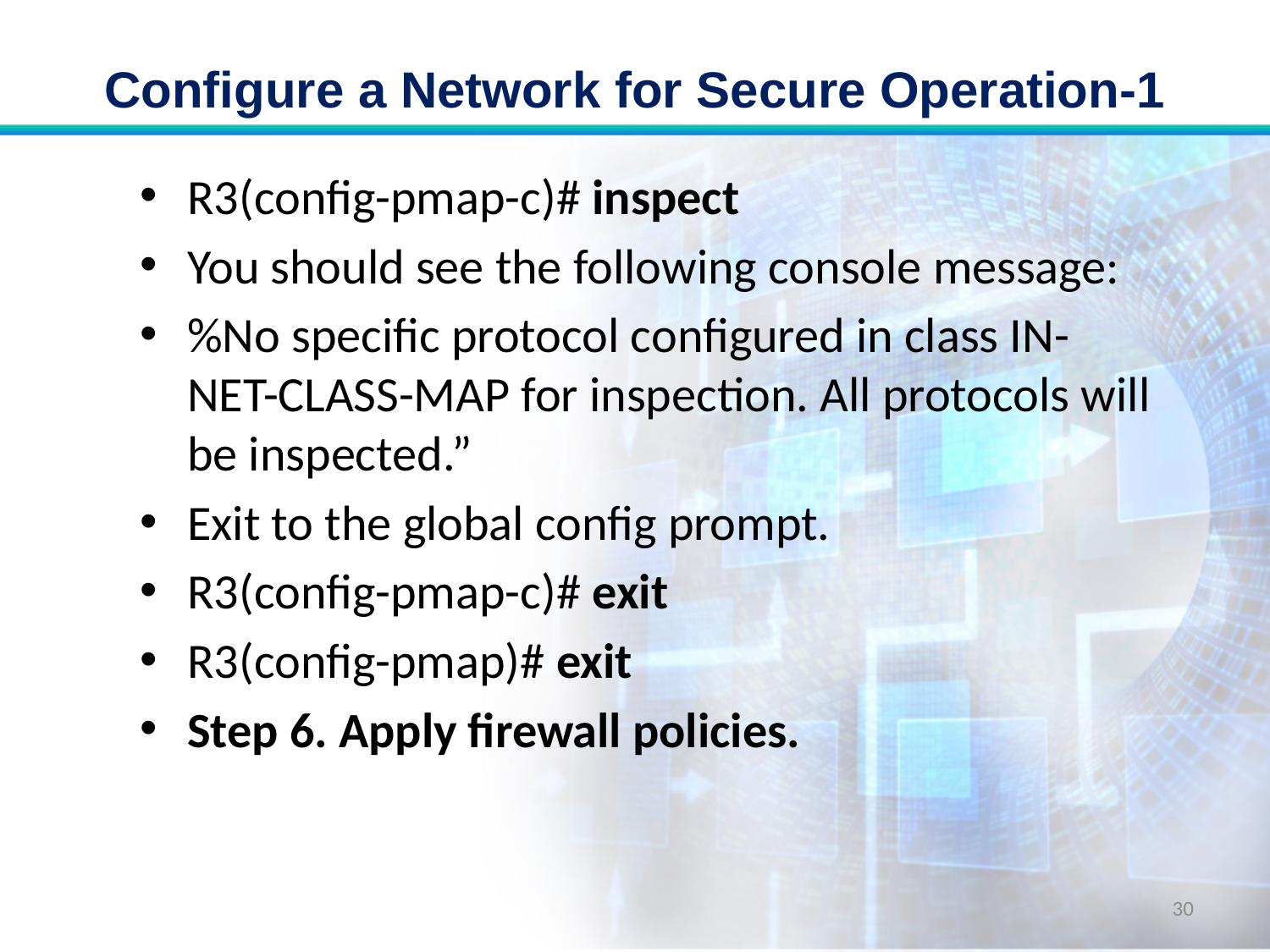

# Configure a Network for Secure Operation-1
R3(config-pmap-c)# inspect
You should see the following console message:
%No specific protocol configured in class IN-NET-CLASS-MAP for inspection. All protocols will be inspected.”
Exit to the global config prompt.
R3(config-pmap-c)# exit
R3(config-pmap)# exit
Step 6. Apply firewall policies.
30